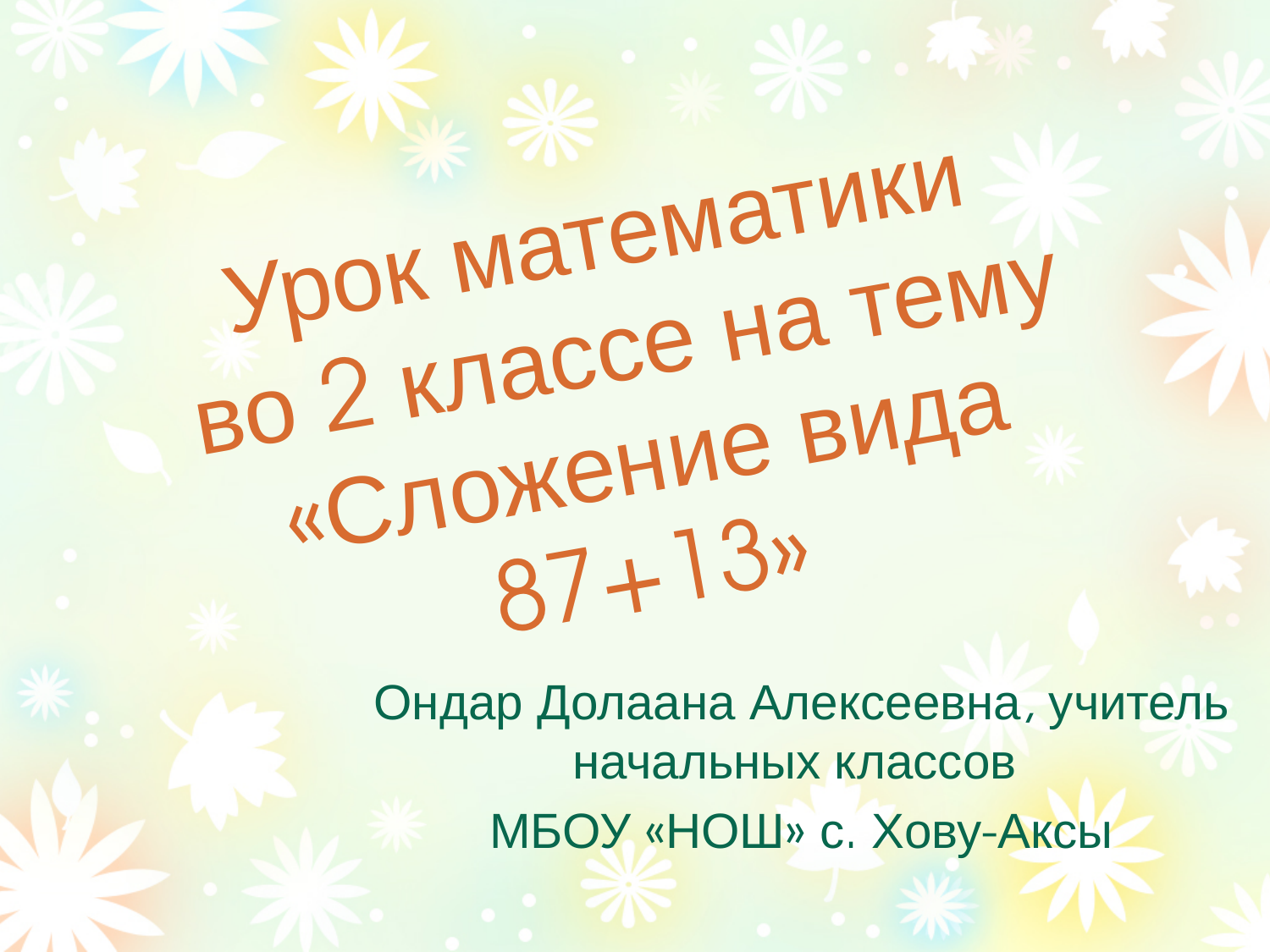

# Урок математики во 2 классе на тему «Сложение вида 87+13»
Ондар Долаана Алексеевна, учитель начальных классов
МБОУ «НОШ» с. Хову-Аксы